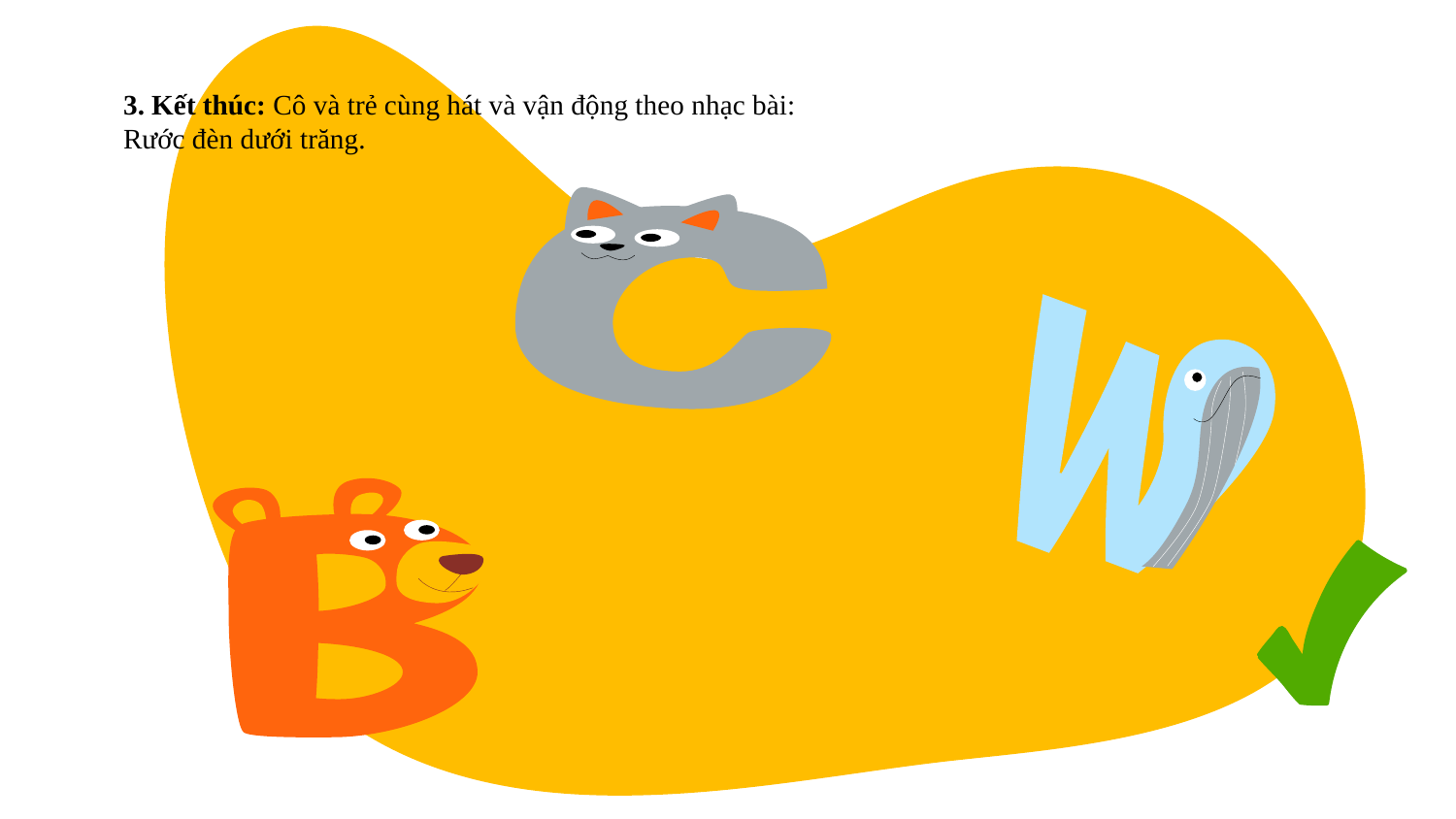

3. Kết thúc: Cô và trẻ cùng hát và vận động theo nhạc bài: Rước đèn dưới trăng.